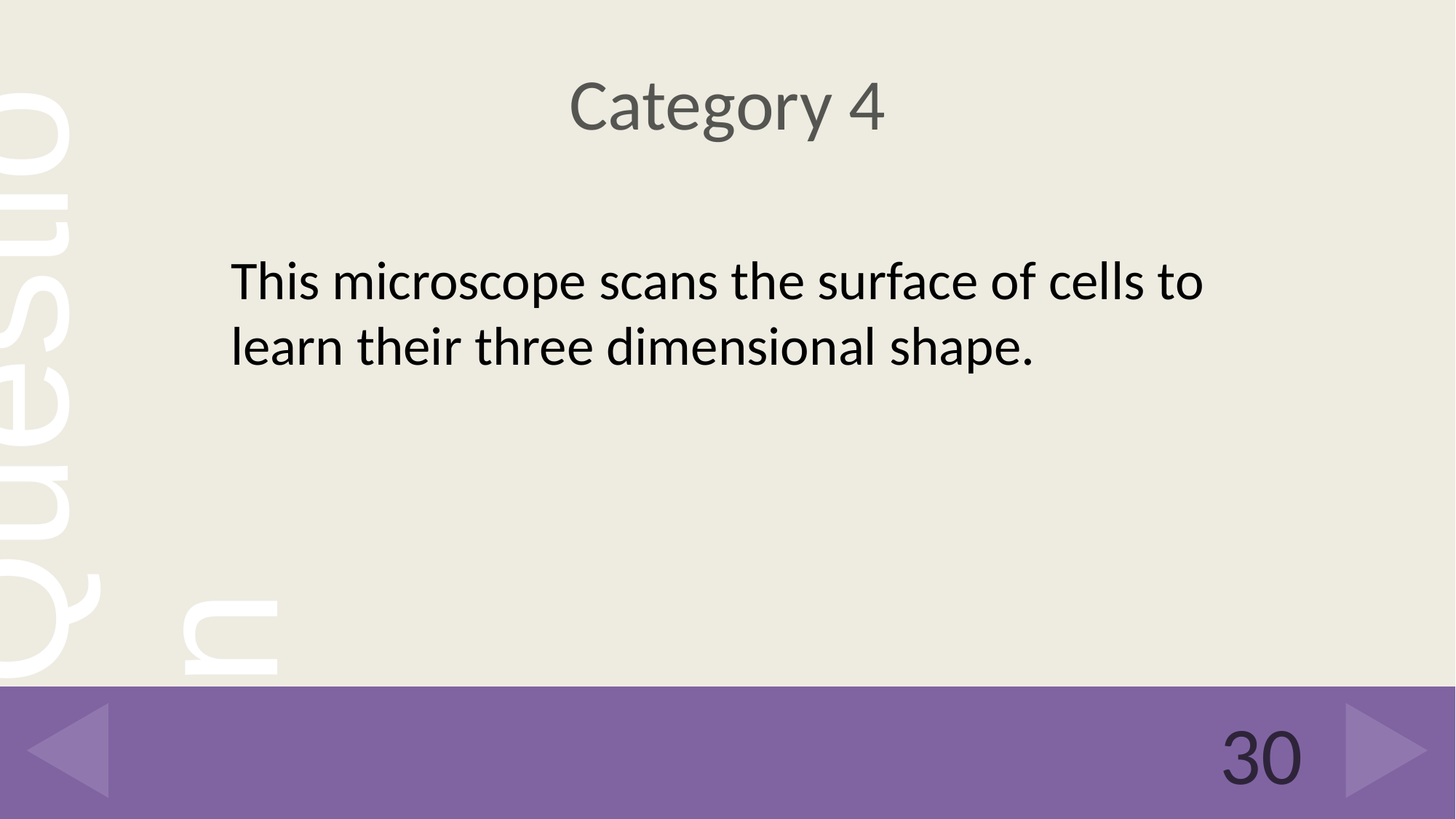

# Category 4
This microscope scans the surface of cells to learn their three dimensional shape.

30